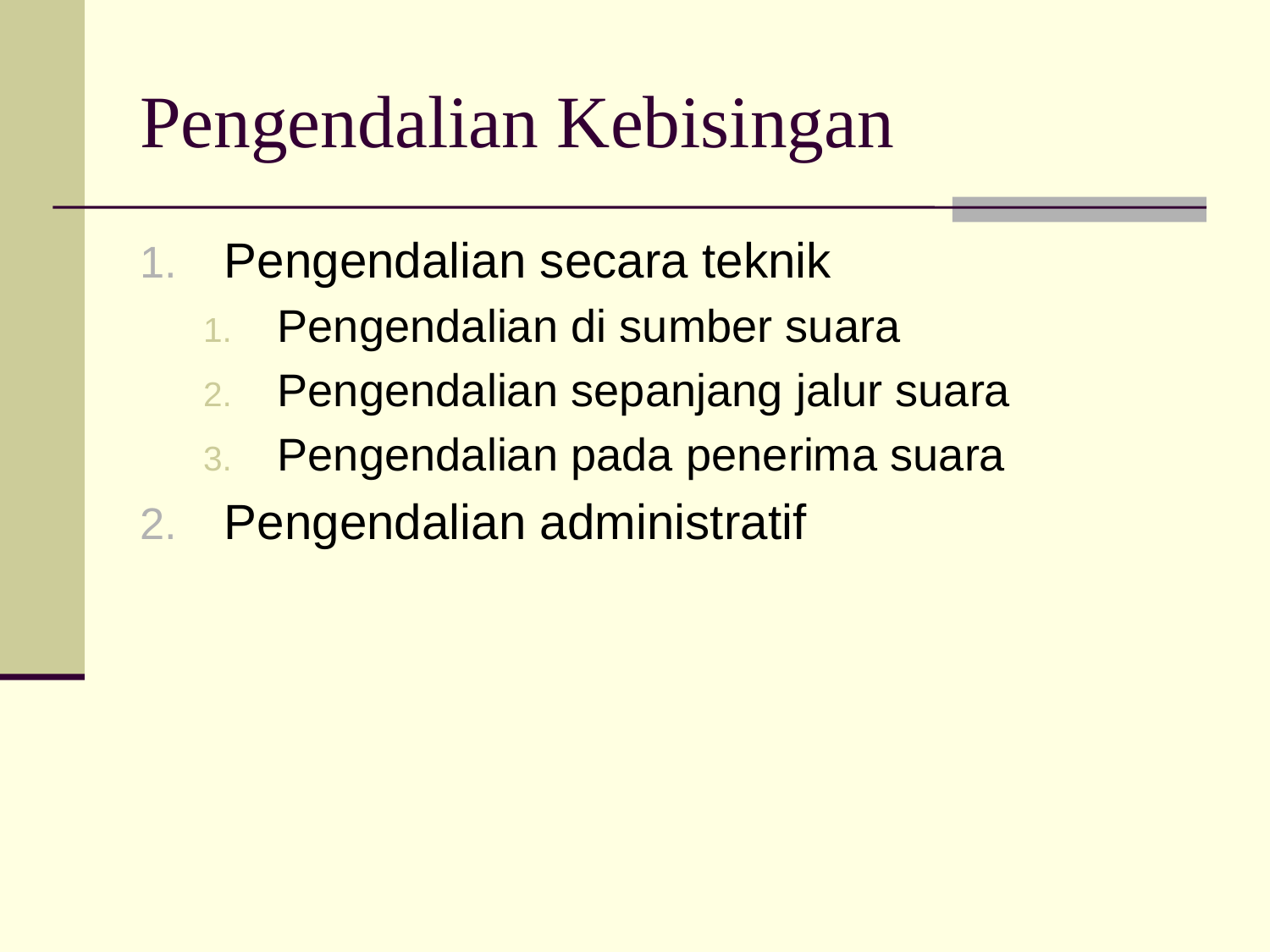

# Pengendalian Kebisingan
Pengendalian secara teknik
Pengendalian di sumber suara
Pengendalian sepanjang jalur suara
Pengendalian pada penerima suara
Pengendalian administratif